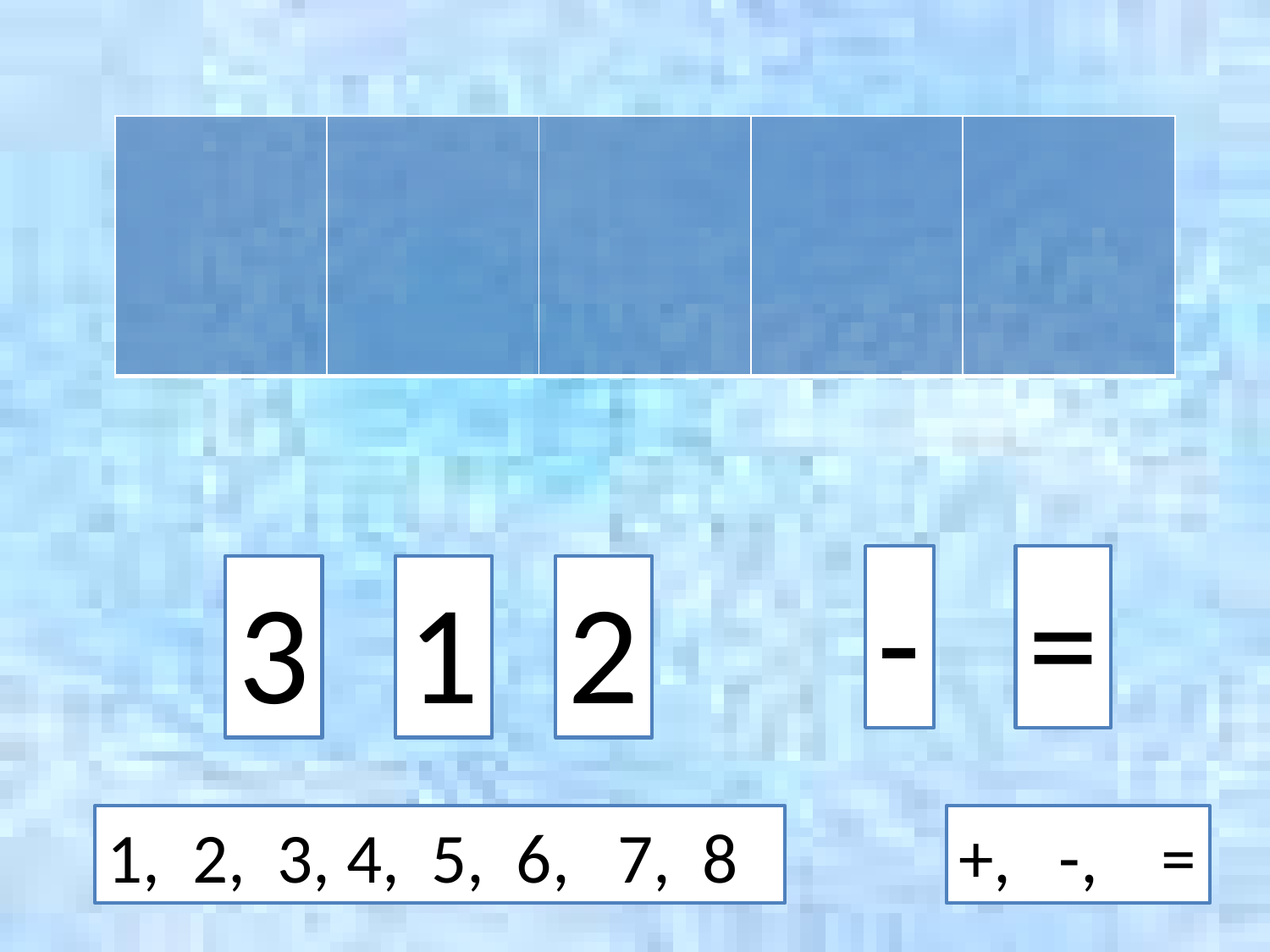

|  |  |  |  |  |
| --- | --- | --- | --- | --- |
-
=
3
1
2
1,  2,  3, 4,  5,  6,   7,  8
+,   -,    =